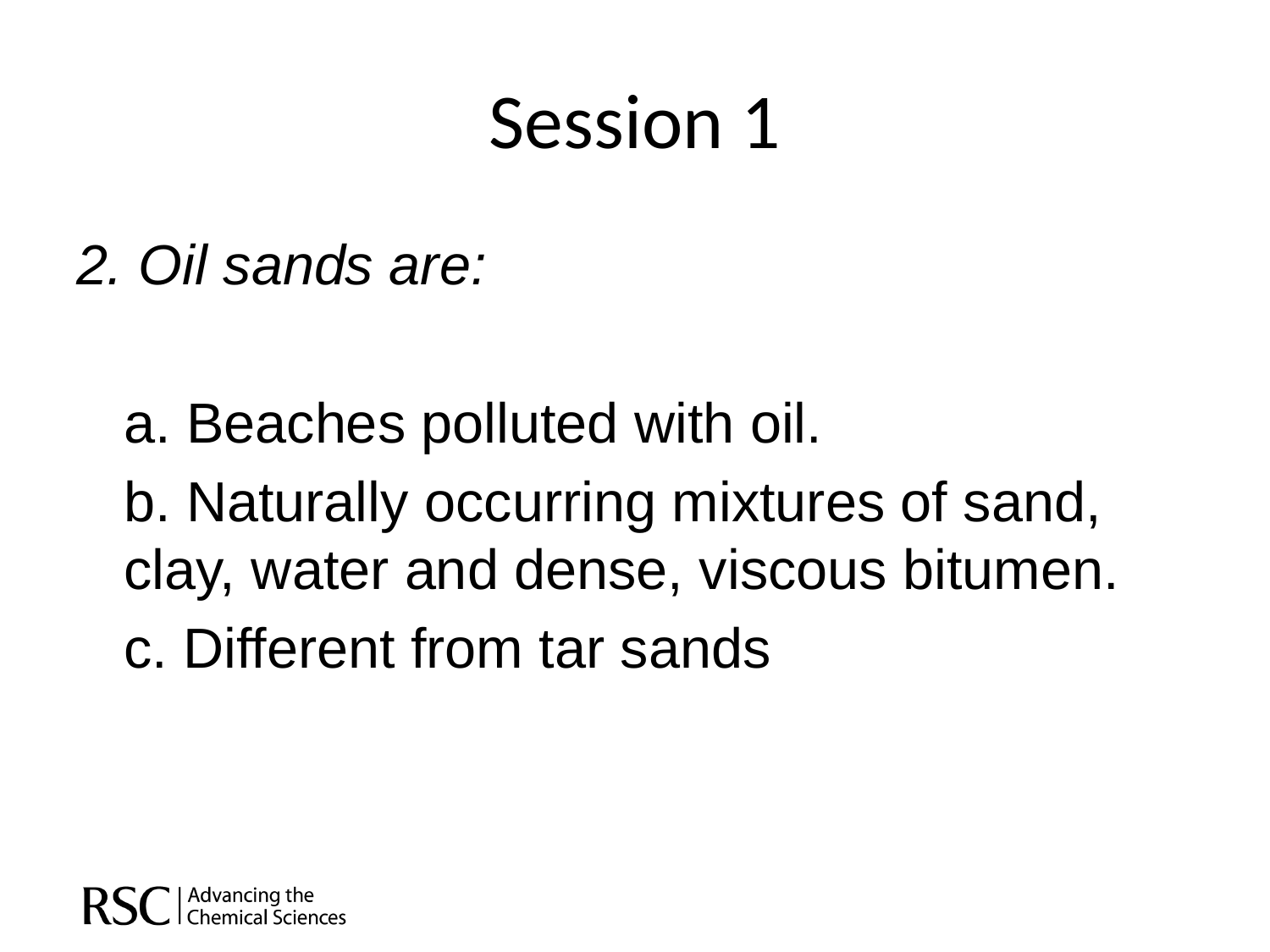

# Session 1
2. Oil sands are:

	a. Beaches polluted with oil.
	b. Naturally occurring mixtures of sand, clay, water and dense, viscous bitumen.
	c. Different from tar sands